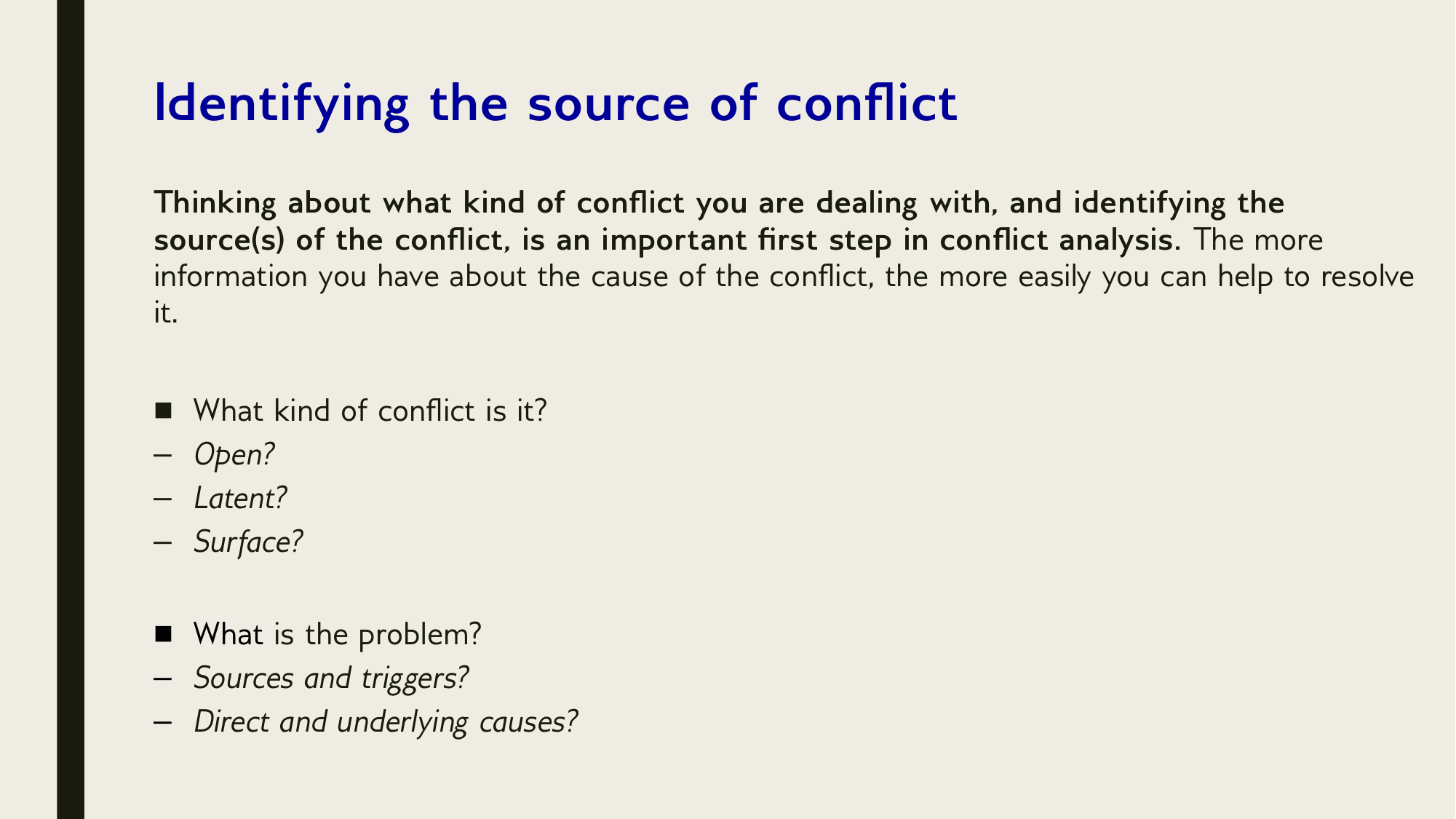

# Identifying the source of conflict
Thinking about what kind of conflict you are dealing with, and identifying the source(s) of the conflict, is an important first step in conflict analysis. The more information you have about the cause of the conflict, the more easily you can help to resolve it.

What kind of conflict is it?
Open?
Latent?
Surface?

What is the problem?
Sources and triggers?
Direct and underlying causes?